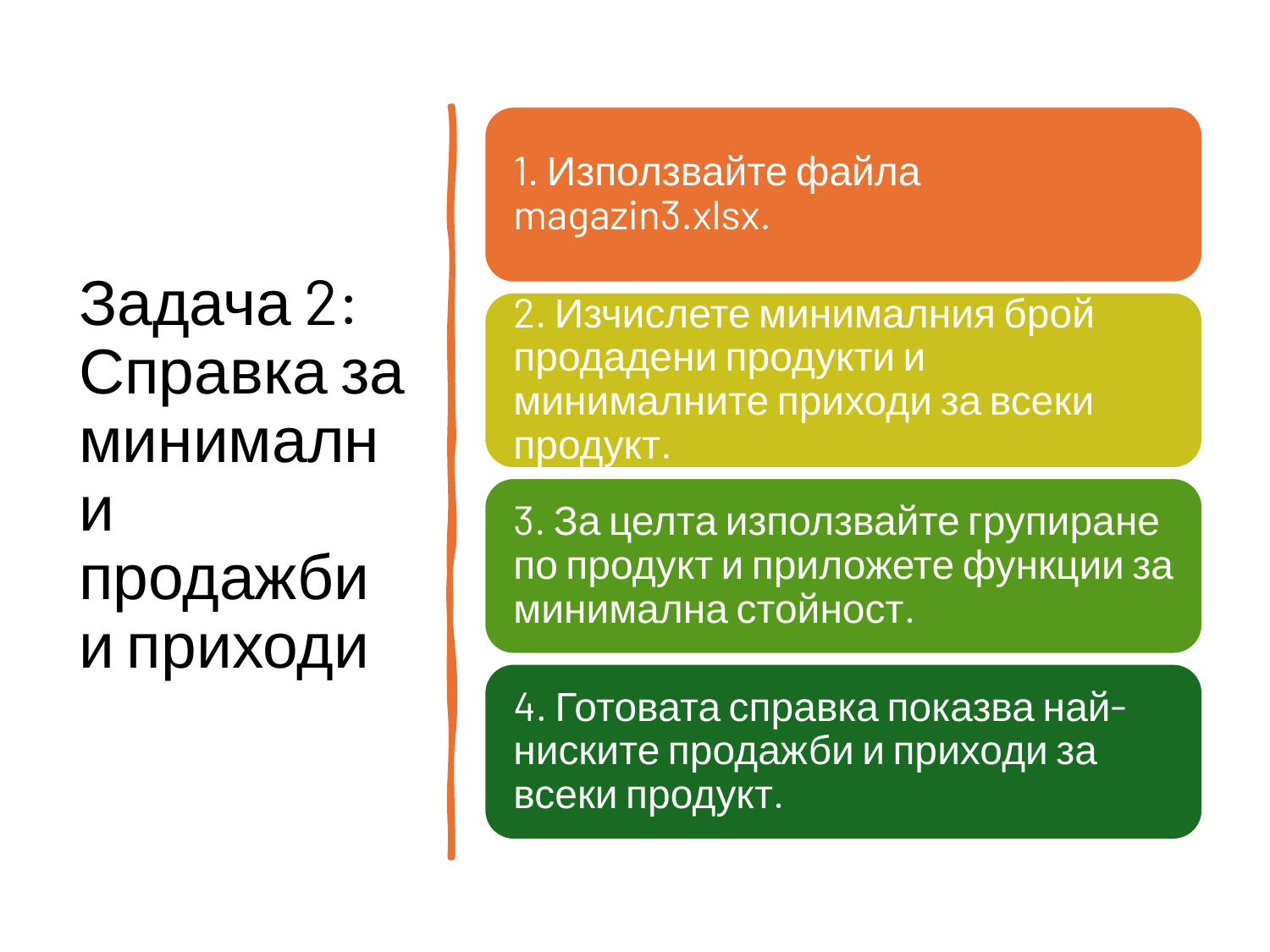

1. Използвайте файла magazin3.xlsx.
2. Изчислете минималния брой продадени продукти и минималните приходи за всеки продукт.
3. За целта използвайте групиране по продукт и приложете функции за минимална стойност.
4. Готовата справка показва най-ниските продажби и приходи за всеки продукт.
# Задача 2: Справка за минимални продажби и приходи